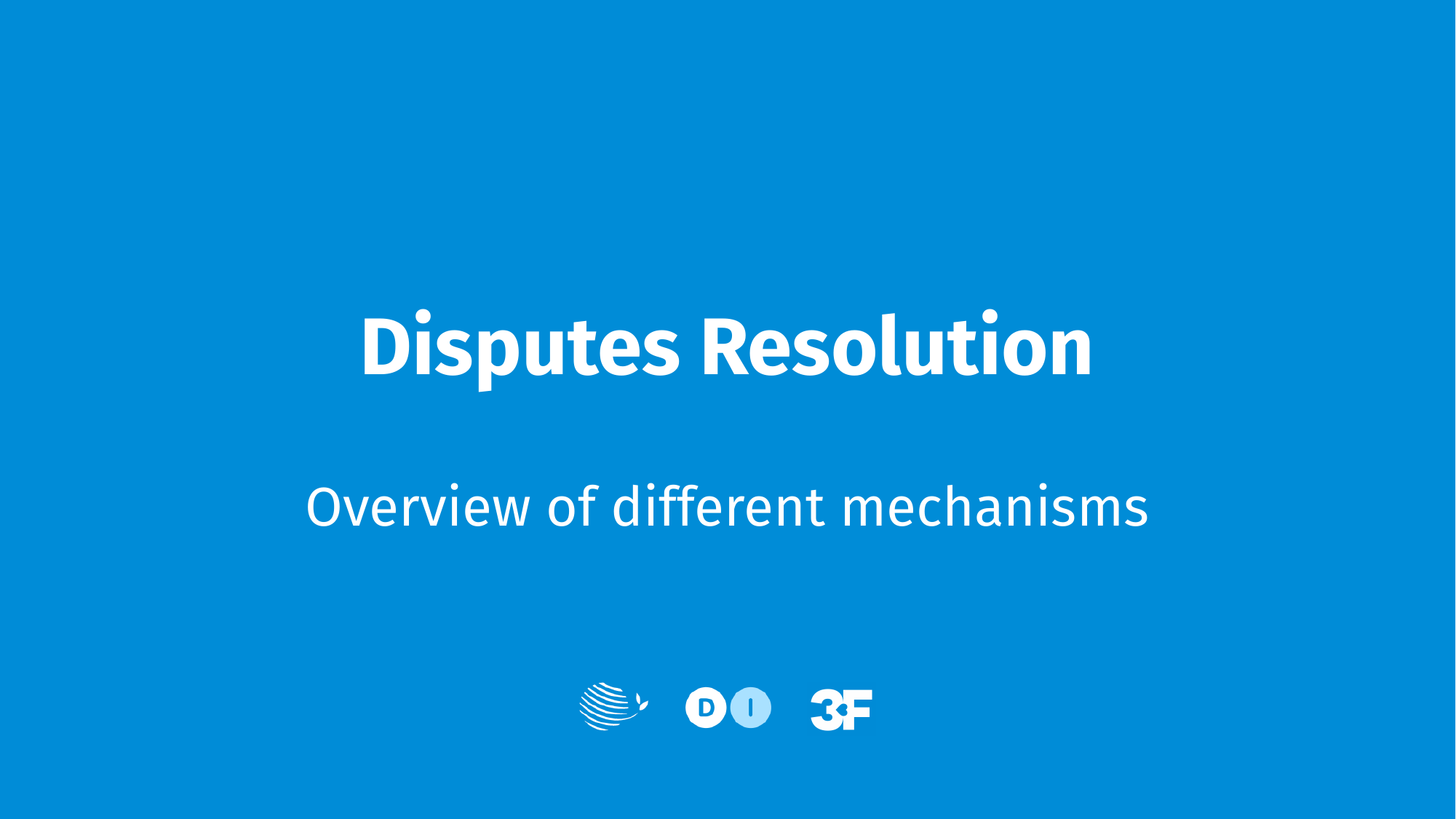

# Disputes Resolution
Overview of different mechanisms